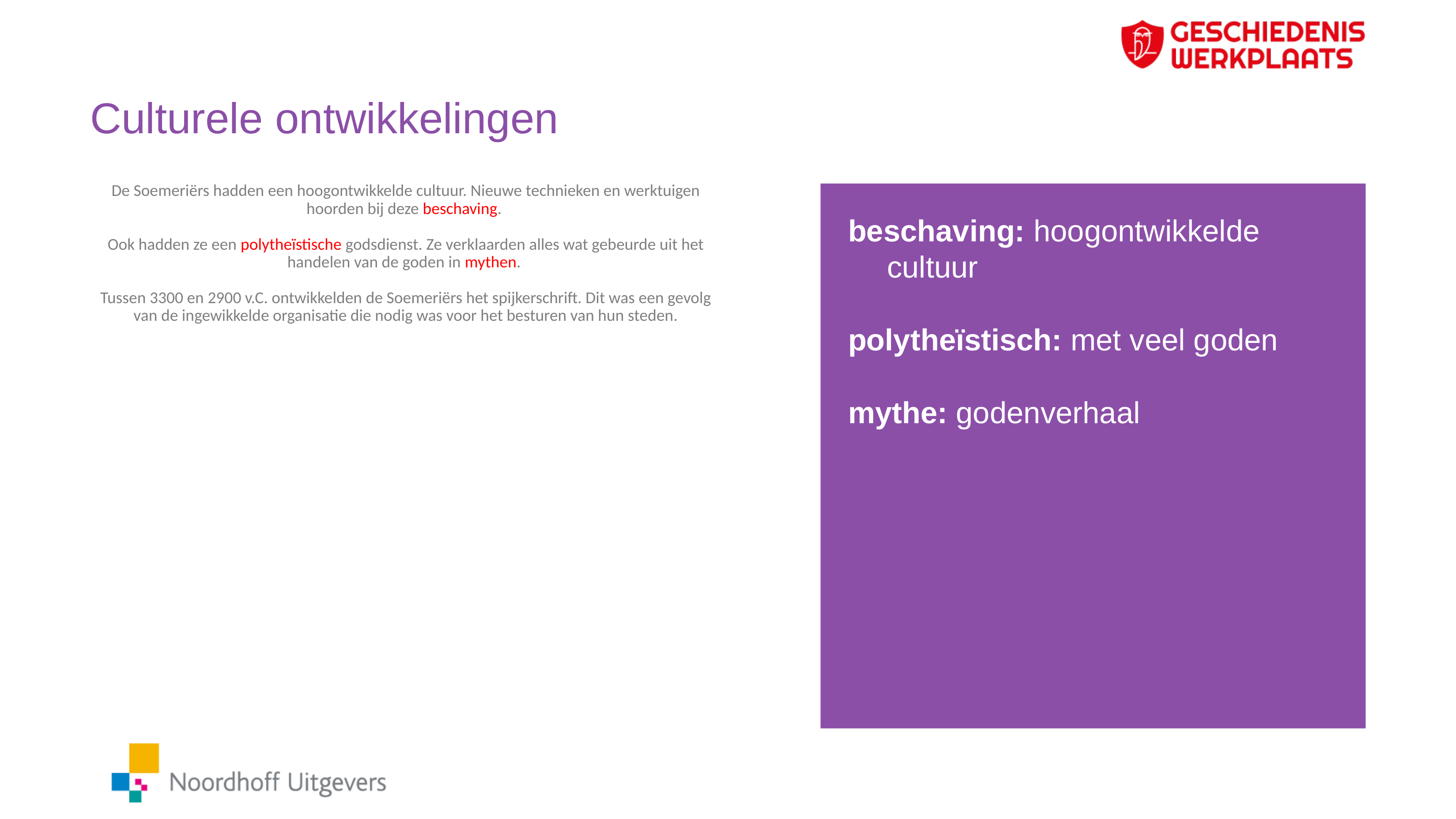

# Culturele ontwikkelingen
De Soemeriërs hadden een hoogontwikkelde cultuur. Nieuwe technieken en werktuigen hoorden bij deze beschaving.

Ook hadden ze een polytheïstische godsdienst. Ze verklaarden alles wat gebeurde uit het handelen van de goden in mythen.

Tussen 3300 en 2900 v.C. ontwikkelden de Soemeriërs het spijkerschrift. Dit was een gevolg van de ingewikkelde organisatie die nodig was voor het besturen van hun steden.

beschaving: hoogontwikkelde cultuur

polytheïstisch: met veel goden

mythe: godenverhaal